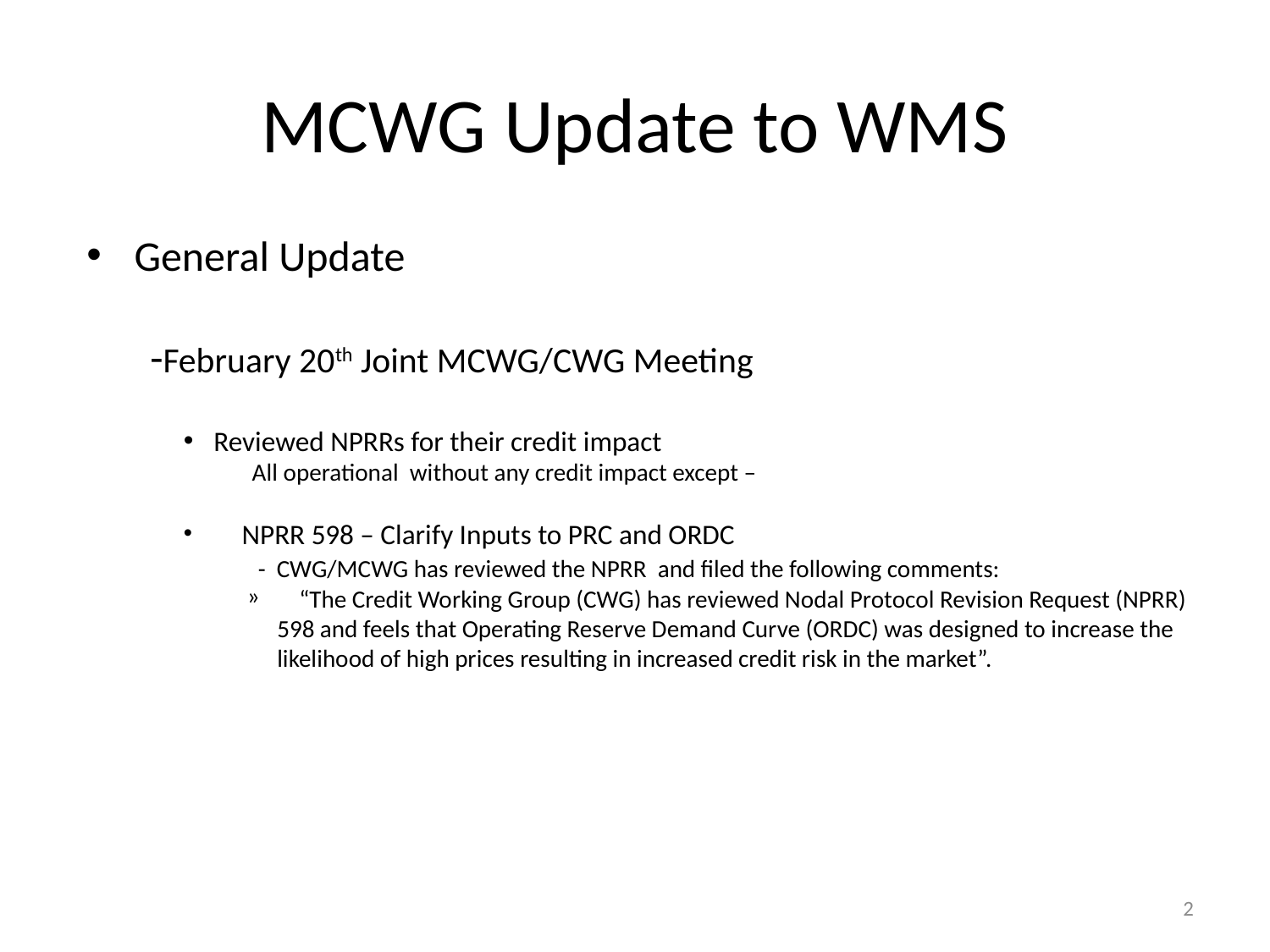

MCWG Update to WMS
General Update

-February 20th Joint MCWG/CWG Meeting

Reviewed NPRRs for their credit impact
       All operational  without any credit impact except –

     NPRR 598 – Clarify Inputs to PRC and ORDC
       -  CWG/MCWG has reviewed the NPRR  and filed the following comments:
    “The Credit Working Group (CWG) has reviewed Nodal Protocol Revision Request (NPRR) 598 and feels that Operating Reserve Demand Curve (ORDC) was designed to increase the likelihood of high prices resulting in increased credit risk in the market”.

2